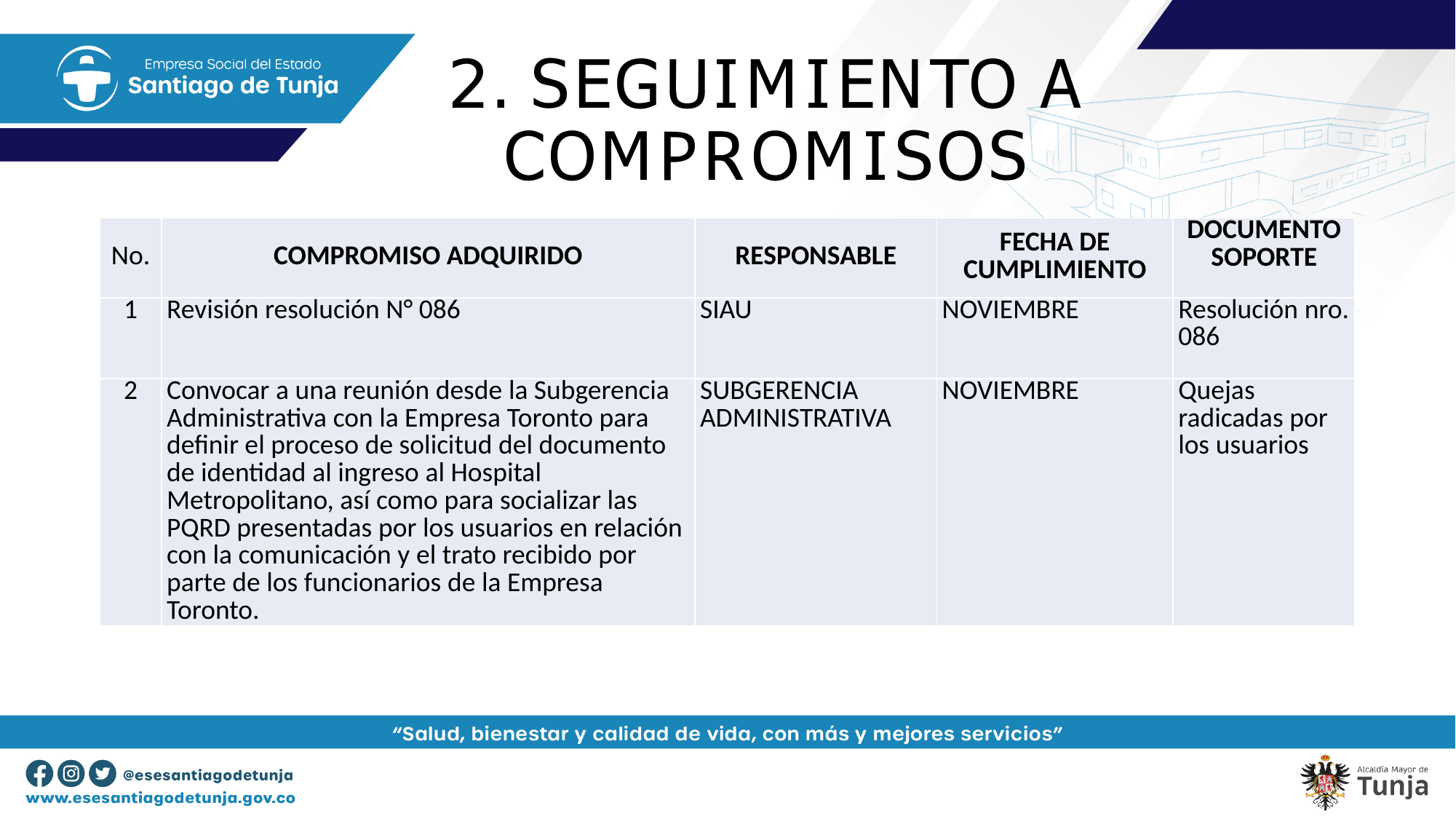

# 2. SEGUIMIENTO A COMPROMISOS
| No. | COMPROMISO ADQUIRIDO | RESPONSABLE | FECHA DE CUMPLIMIENTO | DOCUMENTO SOPORTE |
| --- | --- | --- | --- | --- |
| 1 | Revisión resolución N° 086 | SIAU | NOVIEMBRE | Resolución nro. 086 |
| 2 | Convocar a una reunión desde la Subgerencia Administrativa con la Empresa Toronto para definir el proceso de solicitud del documento de identidad al ingreso al Hospital Metropolitano, así como para socializar las PQRD presentadas por los usuarios en relación con la comunicación y el trato recibido por parte de los funcionarios de la Empresa Toronto. | SUBGERENCIA ADMINISTRATIVA | NOVIEMBRE | Quejas radicadas por los usuarios |